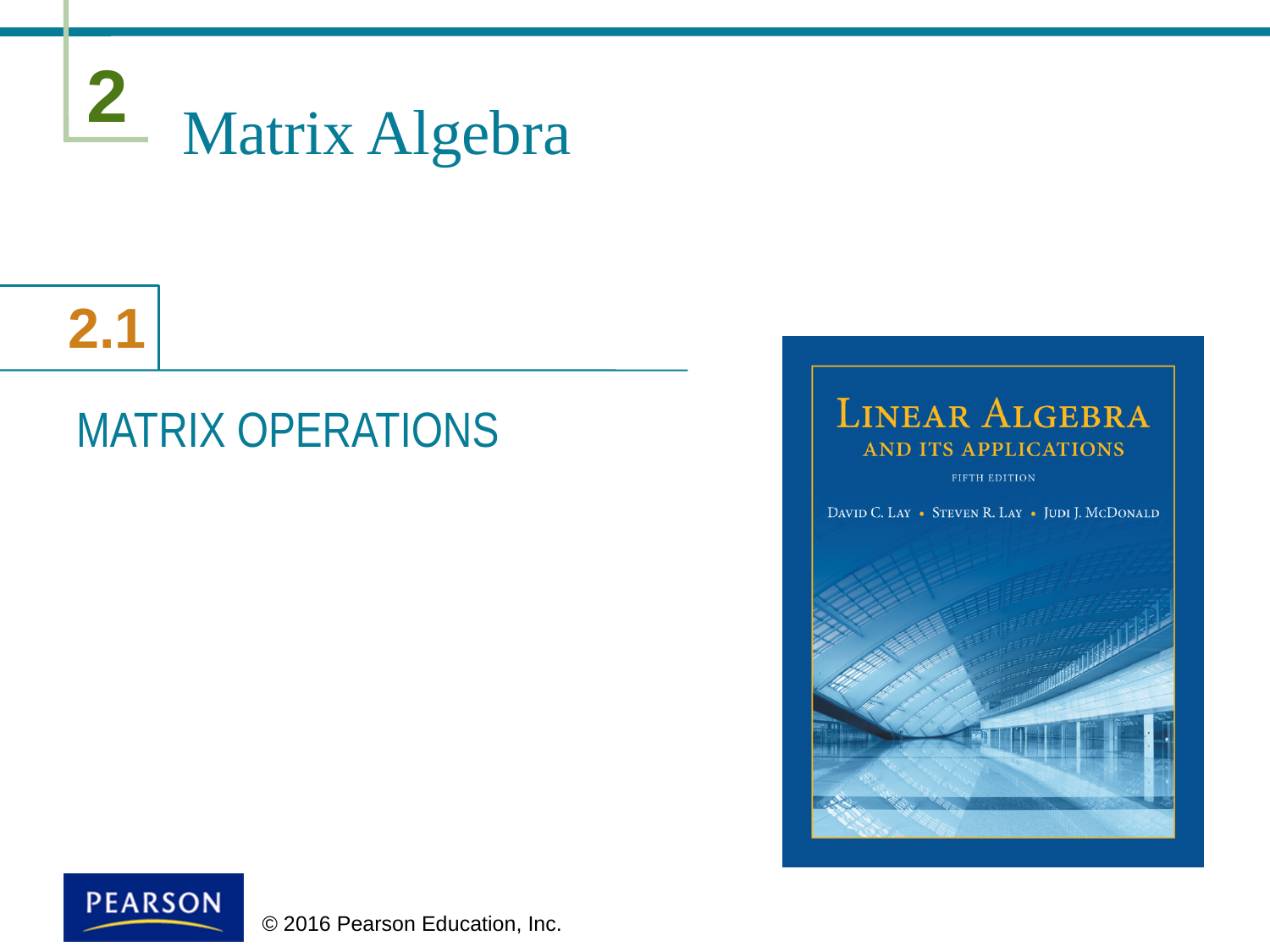

# Matrix Algebra
MATRIX OPERATIONS
 © 2016 Pearson Education, Inc.